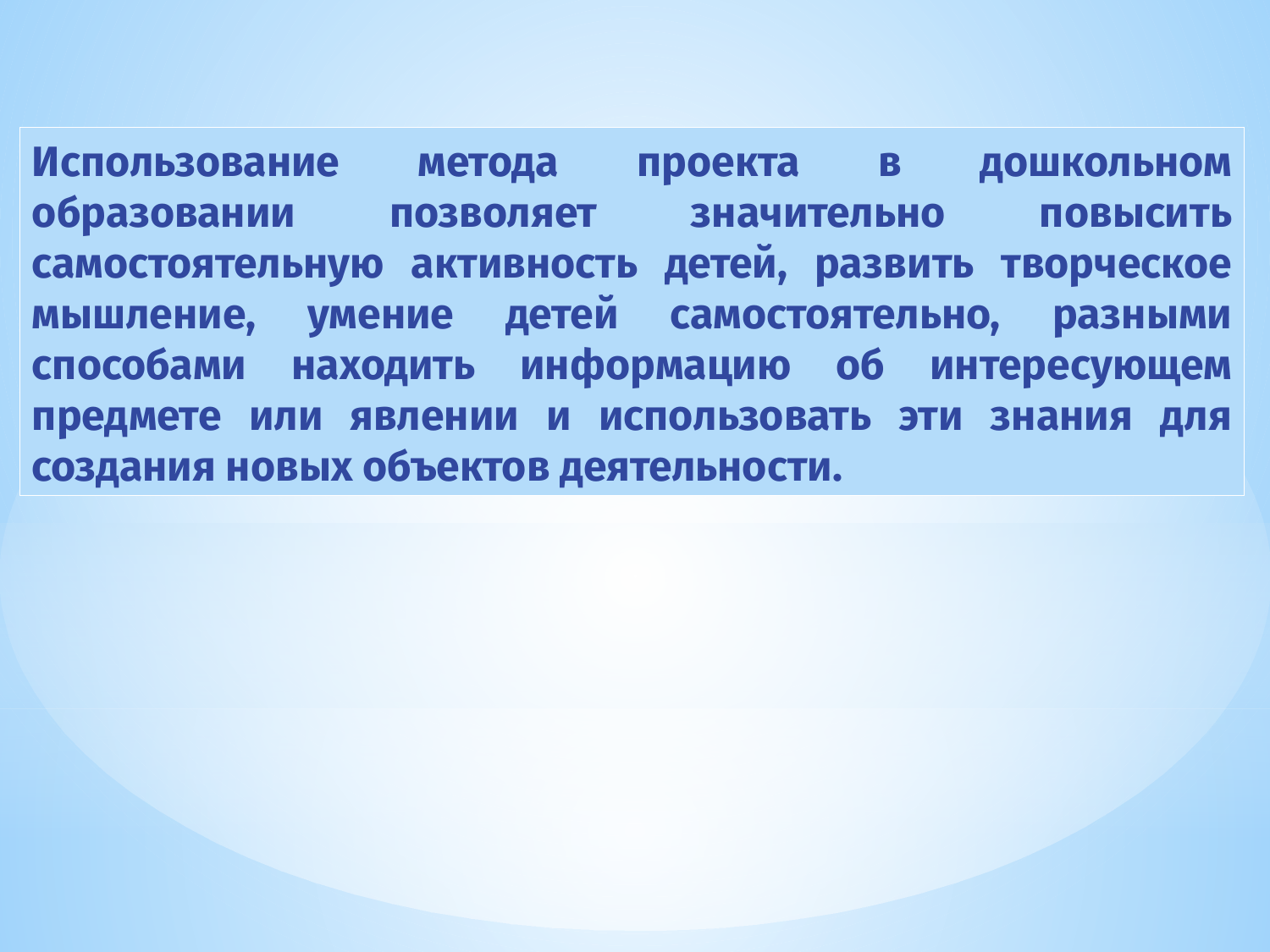

Использование метода проекта в дошкольном образовании позволяет значительно повысить самостоятельную активность детей, развить творческое мышление, умение детей самостоятельно, разными способами находить информацию об интересующем предмете или явлении и использовать эти знания для создания новых объектов деятельности.